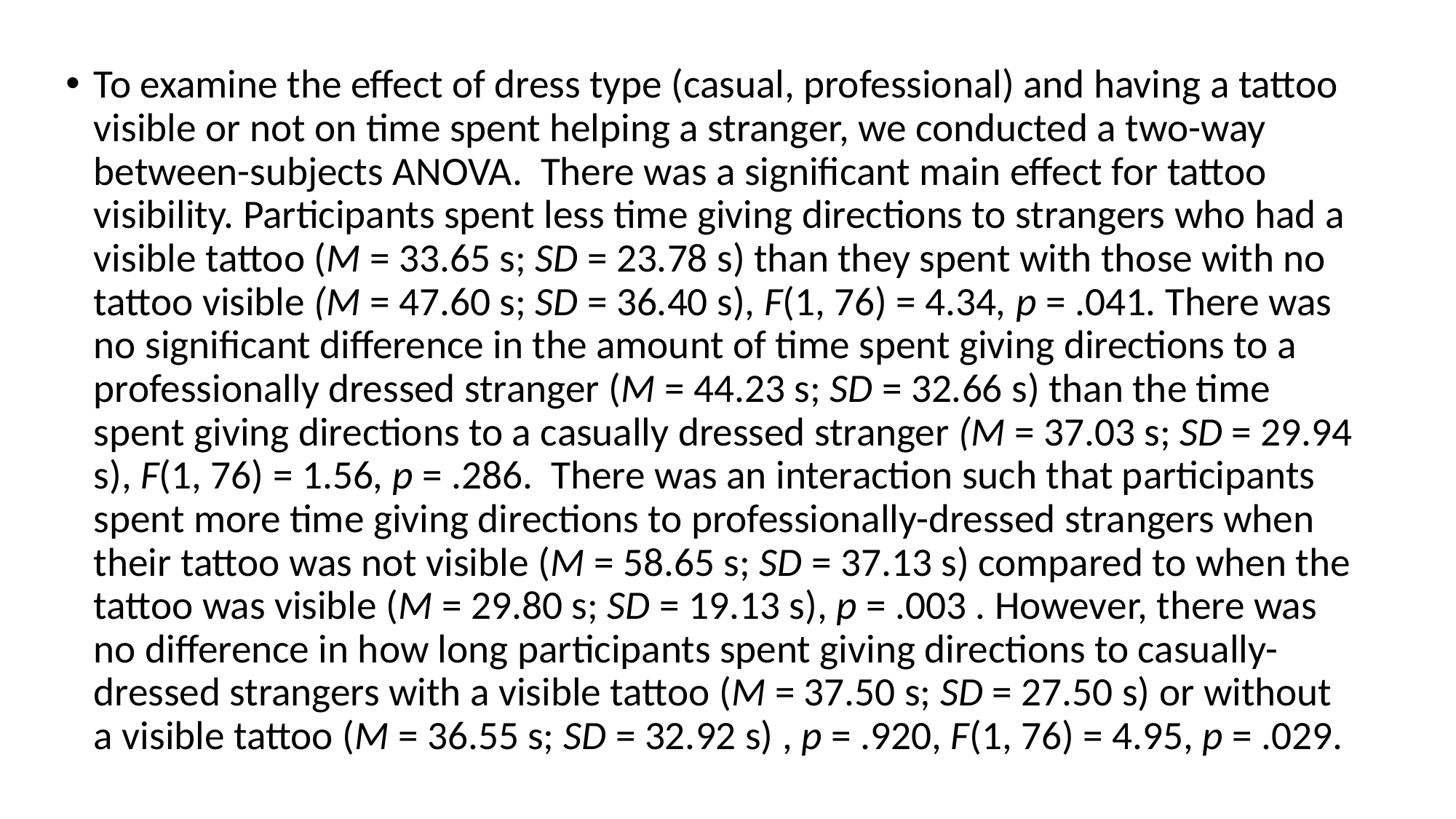

To examine the effect of dress type (casual, professional) and having a tattoo visible or not on time spent helping a stranger, we conducted a two-way between-subjects ANOVA.  There was a significant main effect for tattoo visibility. Participants spent less time giving directions to strangers who had a visible tattoo (M = 33.65 s; SD = 23.78 s) than they spent with those with no tattoo visible (M = 47.60 s; SD = 36.40 s), F(1, 76) = 4.34, p = .041. There was no significant difference in the amount of time spent giving directions to a professionally dressed stranger (M = 44.23 s; SD = 32.66 s) than the time spent giving directions to a casually dressed stranger (M = 37.03 s; SD = 29.94 s), F(1, 76) = 1.56, p = .286.  There was an interaction such that participants spent more time giving directions to professionally-dressed strangers when their tattoo was not visible (M = 58.65 s; SD = 37.13 s) compared to when the tattoo was visible (M = 29.80 s; SD = 19.13 s), p = .003 . However, there was no difference in how long participants spent giving directions to casually-dressed strangers with a visible tattoo (M = 37.50 s; SD = 27.50 s) or without a visible tattoo (M = 36.55 s; SD = 32.92 s) , p = .920, F(1, 76) = 4.95, p = .029.